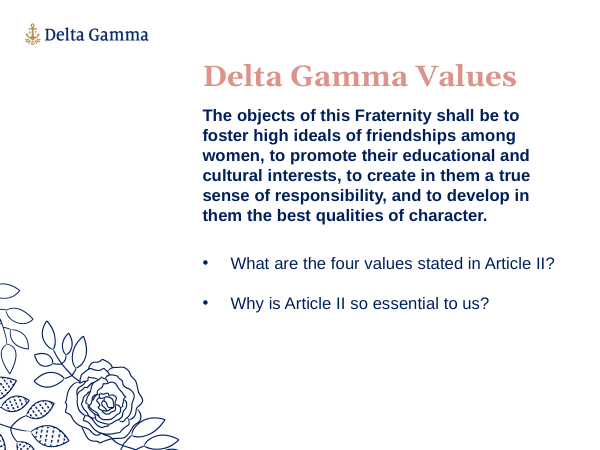

Delta Gamma Values
The objects of this Fraternity shall be to foster high ideals of friendships among women, to promote their educational and cultural interests, to create in them a true sense of responsibility, and to develop in them the best qualities of character.

What are the four values stated in Article II?

Why is Article II so essential to us?